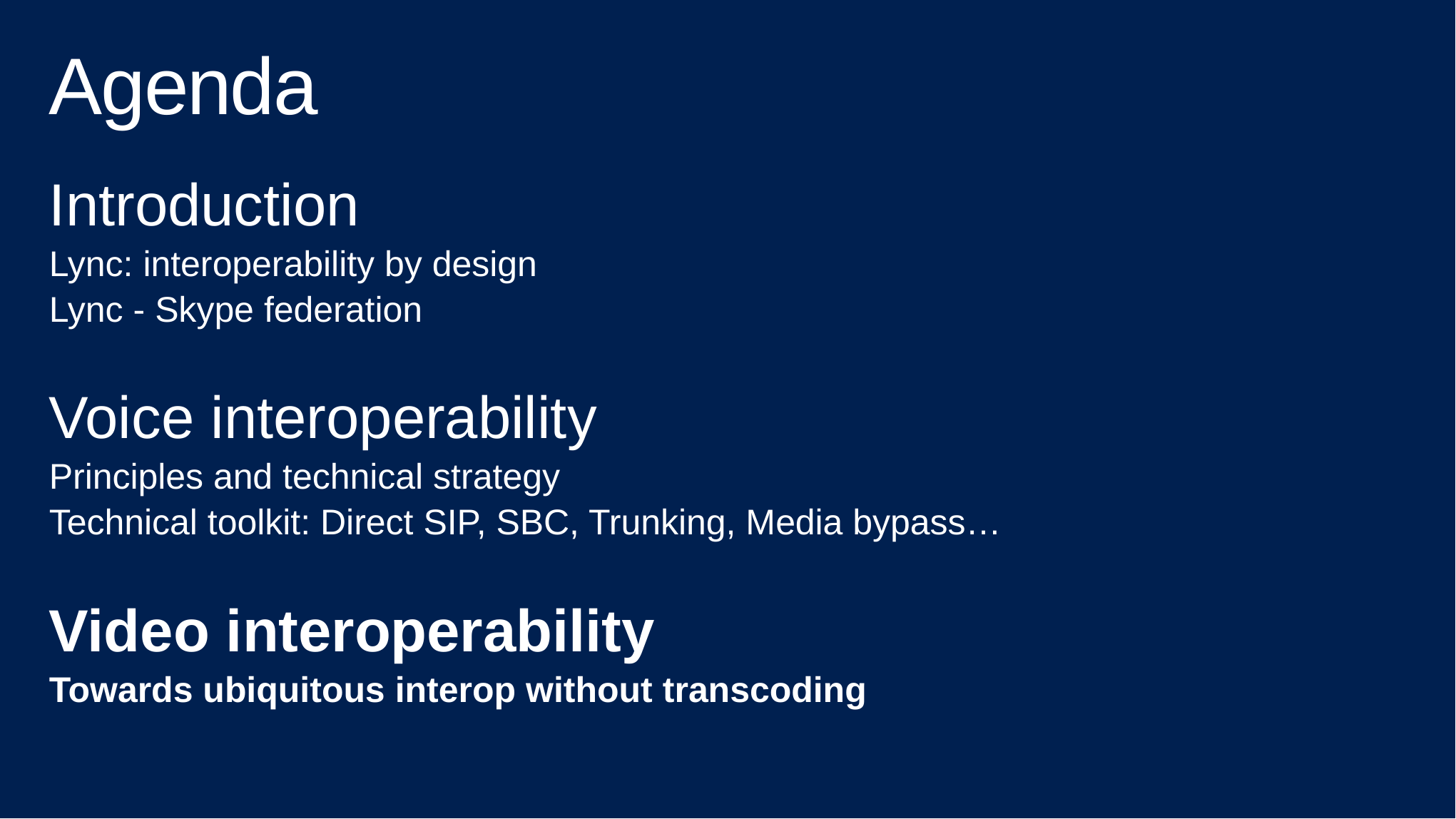

# Agenda
Introduction
Lync: interoperability by design
Lync - Skype federation

Voice interoperability
Principles and technical strategy
Technical toolkit: Direct SIP, SBC, Trunking, Media bypass…

Video interoperability
Towards ubiquitous interop without transcoding